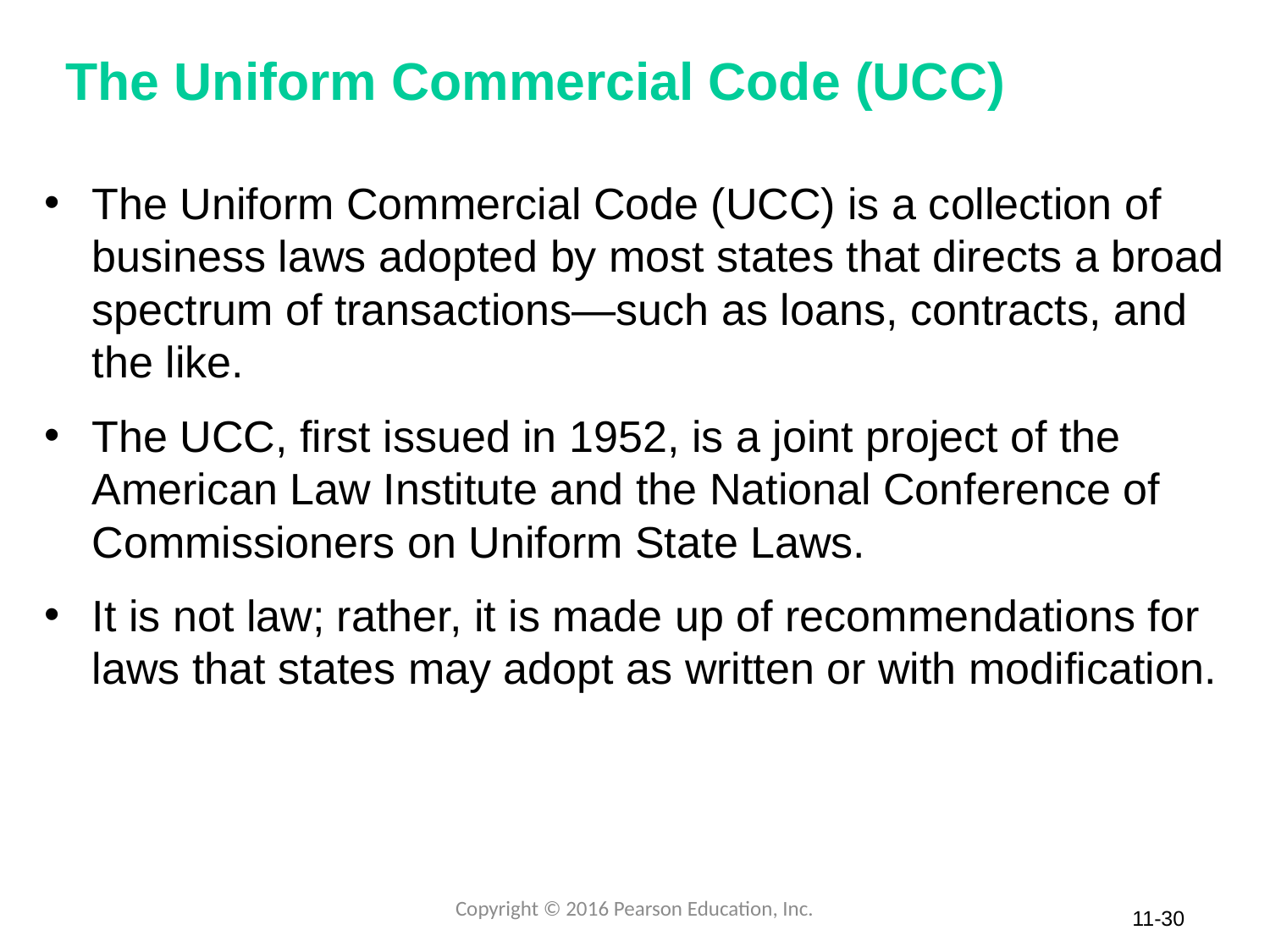

# The Uniform Commercial Code (UCC)
The Uniform Commercial Code (UCC) is a collection of business laws adopted by most states that directs a broad spectrum of transactions—such as loans, contracts, and the like.

The UCC, first issued in 1952, is a joint project of the American Law Institute and the National Conference of Commissioners on Uniform State Laws.

It is not law; rather, it is made up of recommendations for laws that states may adopt as written or with modification.
Copyright © 2016 Pearson Education, Inc.